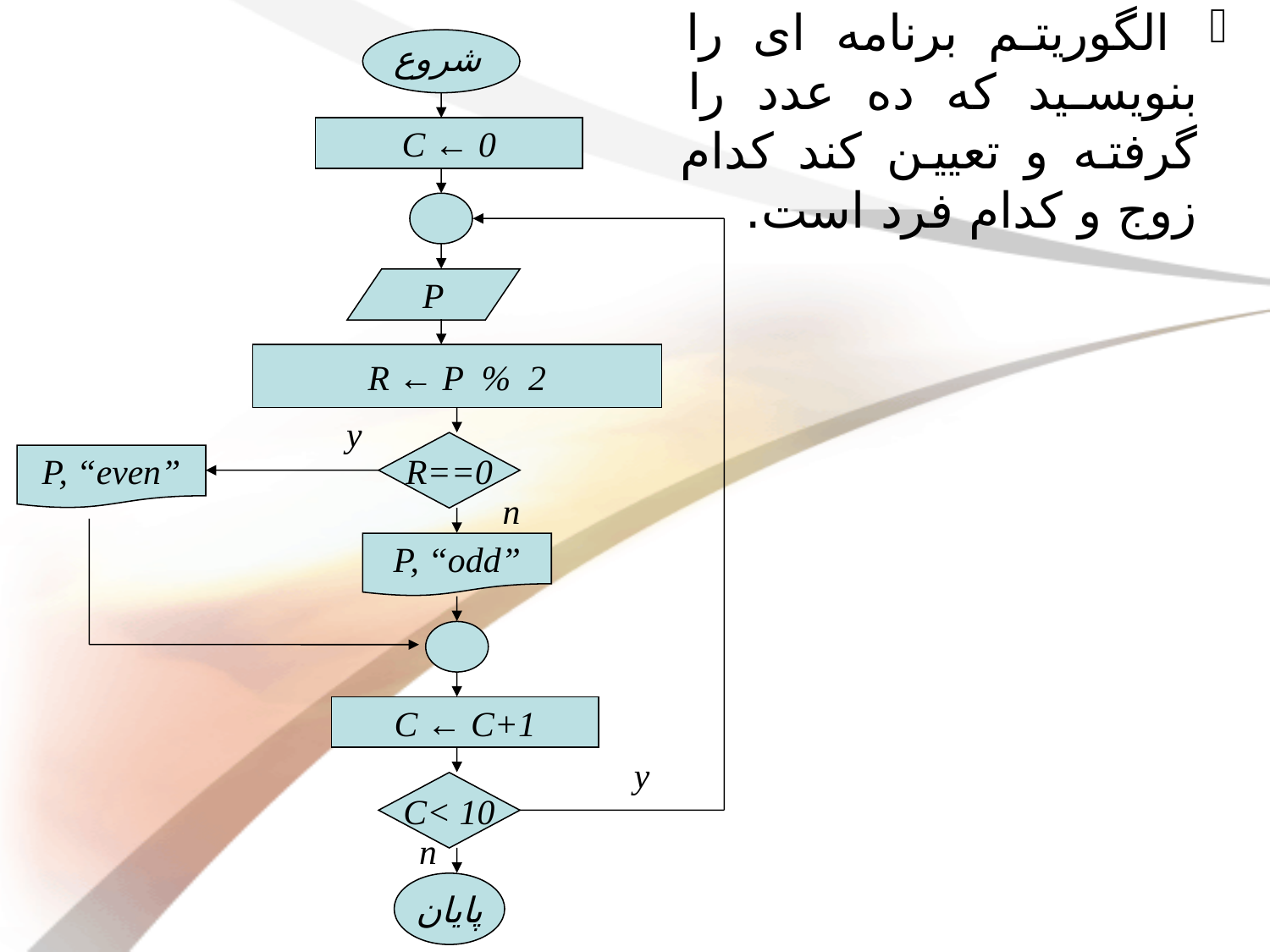

# الگوریتم برنامه ای را بنویسید که ده عدد را گرفته و تعیین کند کدام زوج و کدام فرد است.

شروع

C ← 0

P

R ← P  %  2
y

R==0
P, “even”

n

P, “odd”

C ← C+1
y

C< 10

n

پایان